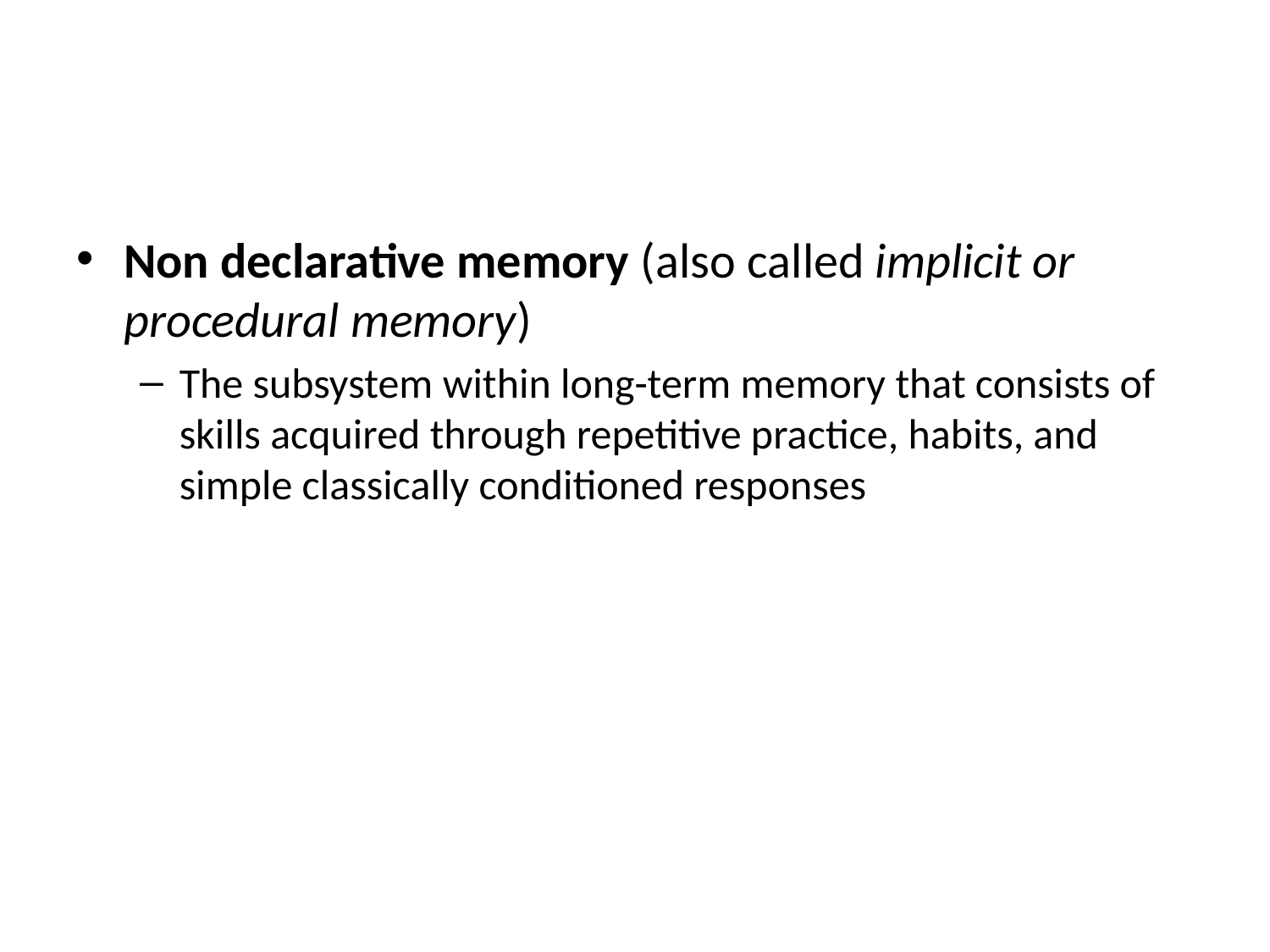

#
Non declarative memory (also called implicit or procedural memory)
The subsystem within long-term memory that consists of skills acquired through repetitive practice, habits, and simple classically conditioned responses